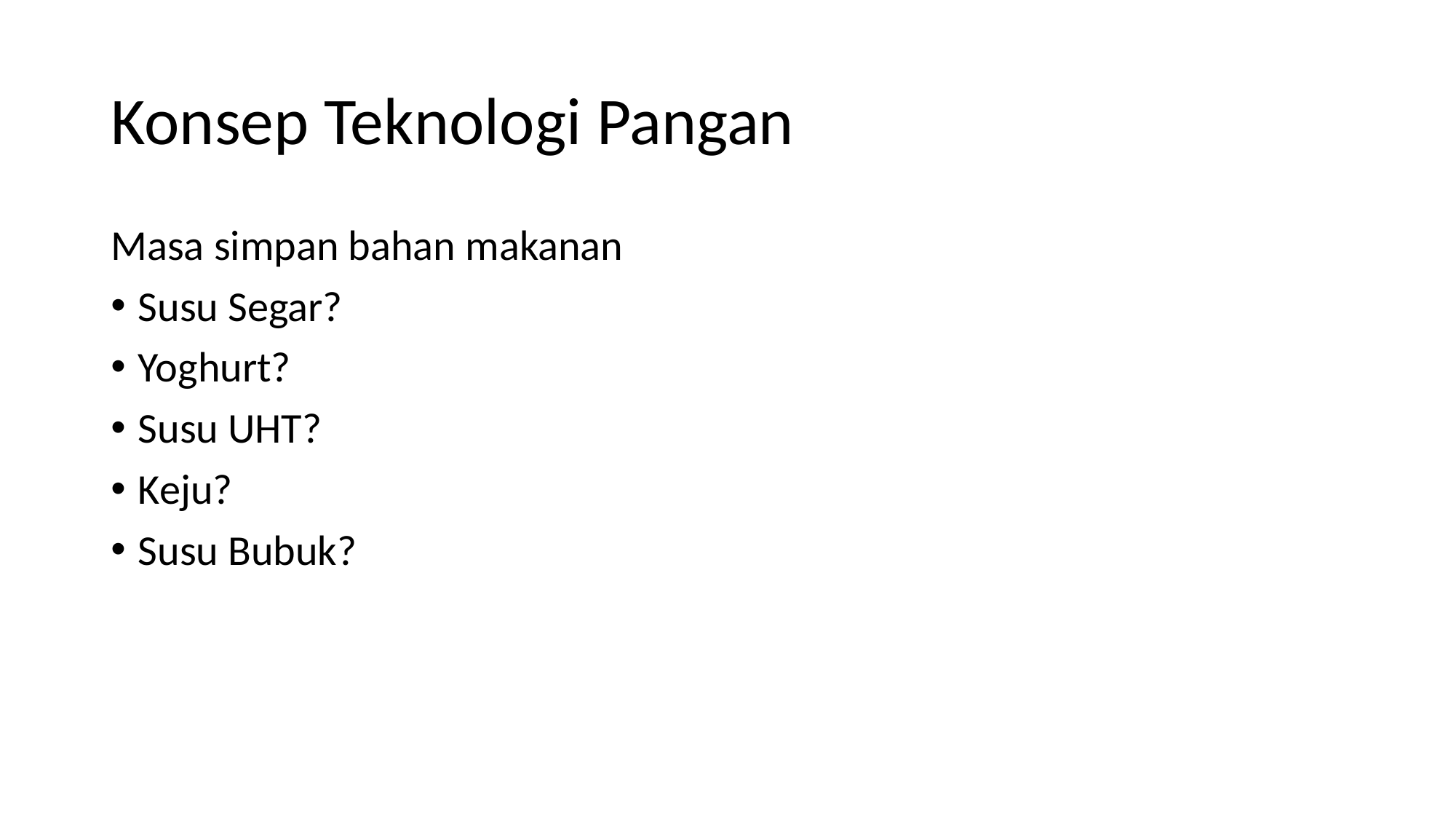

# Konsep Teknologi Pangan
Masa simpan bahan makanan
Susu Segar?
Yoghurt?
Susu UHT?
Keju?
Susu Bubuk?